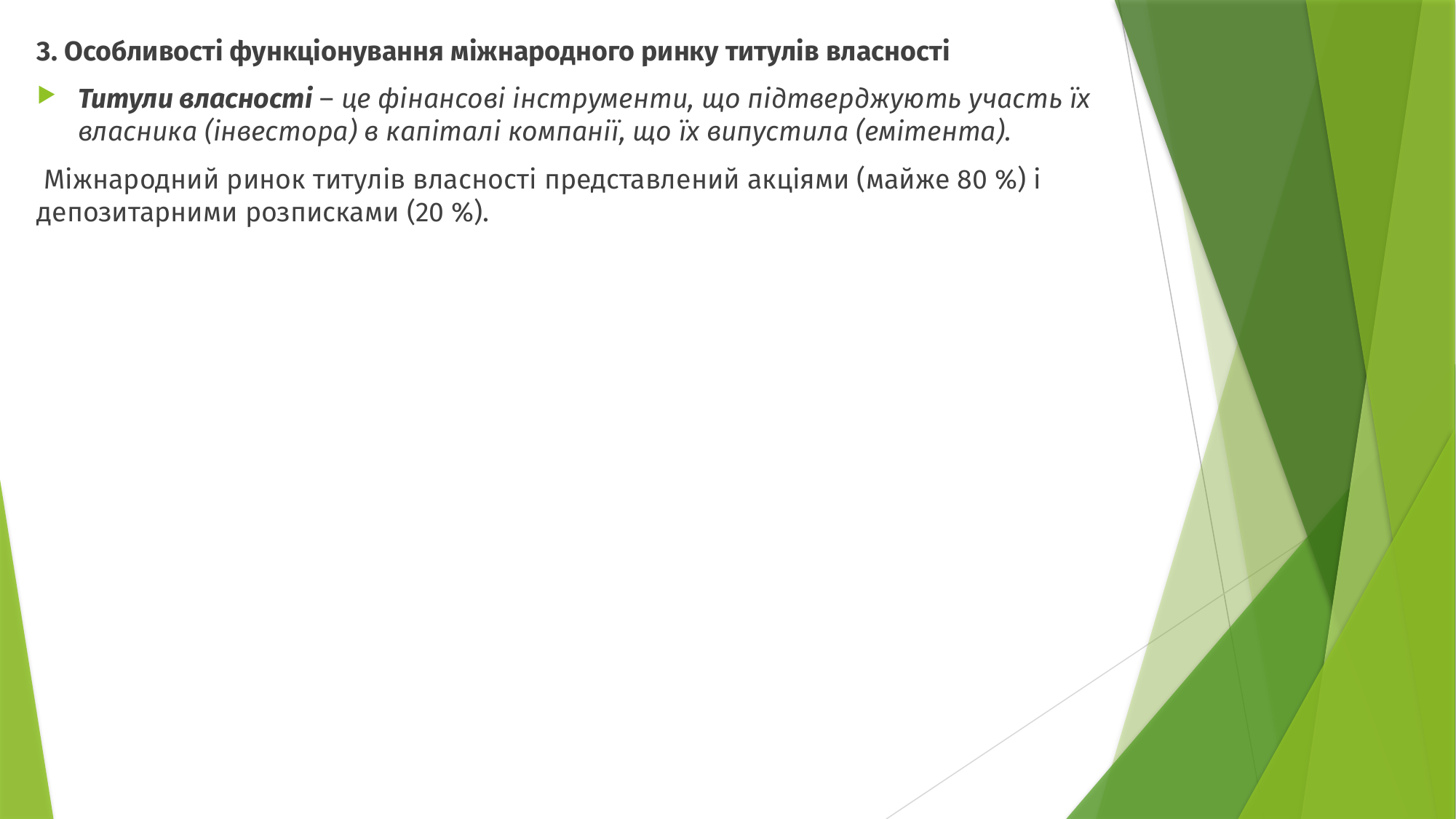

3. Особливості функціонування міжнародного ринку титулів власності
Титули власності – це фінансові інструменти, що підтверджують участь їх власника (інвестора) в капіталі компанії, що їх випустила (емітента).
 Міжнародний ринок титулів власності представлений акціями (майже 80 %) і депозитарними розписками (20 %).